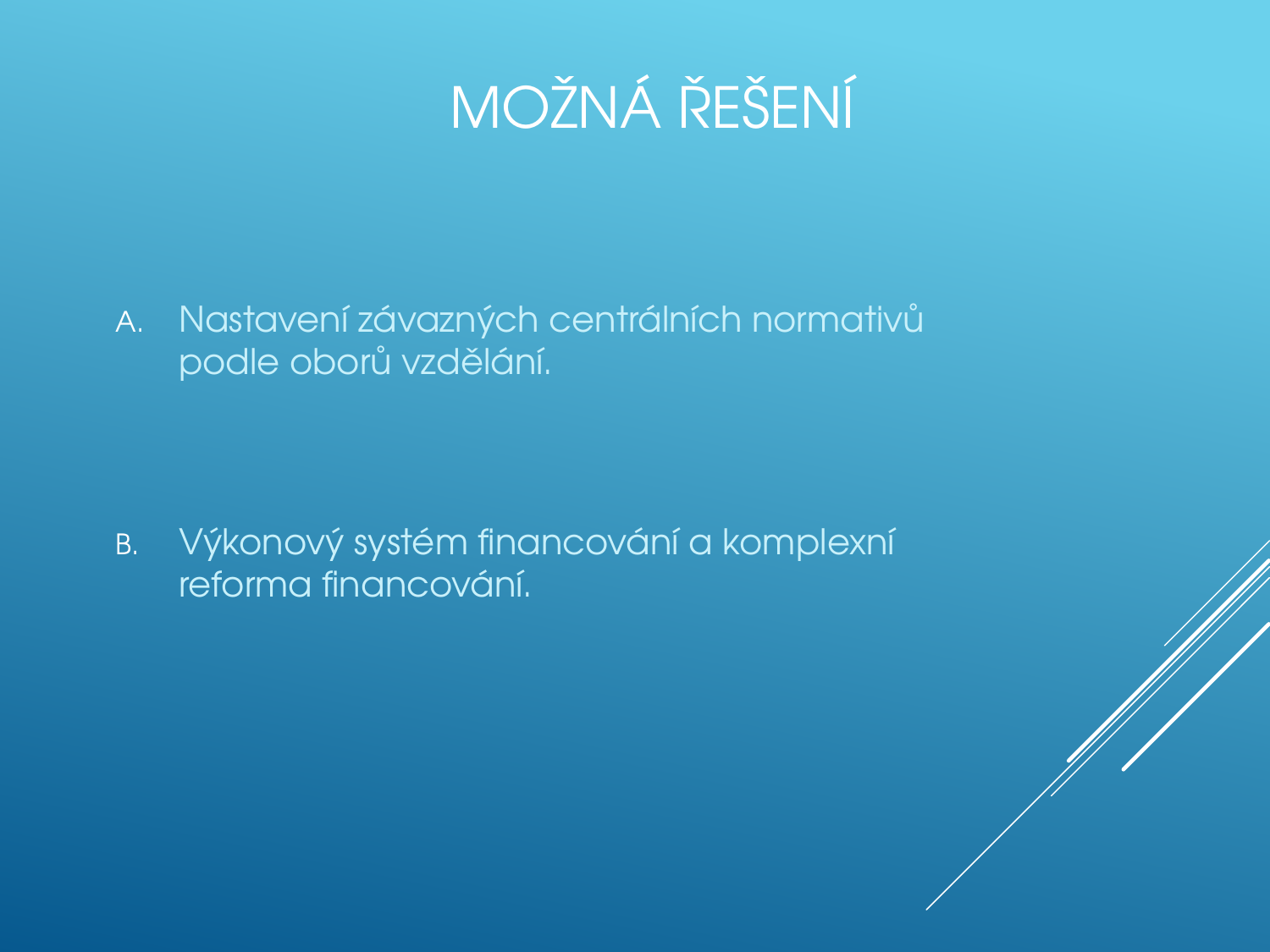

# Možná řešení
Nastavení závazných centrálních normativů podle oborů vzdělání.

Výkonový systém financování a komplexní reforma financování.